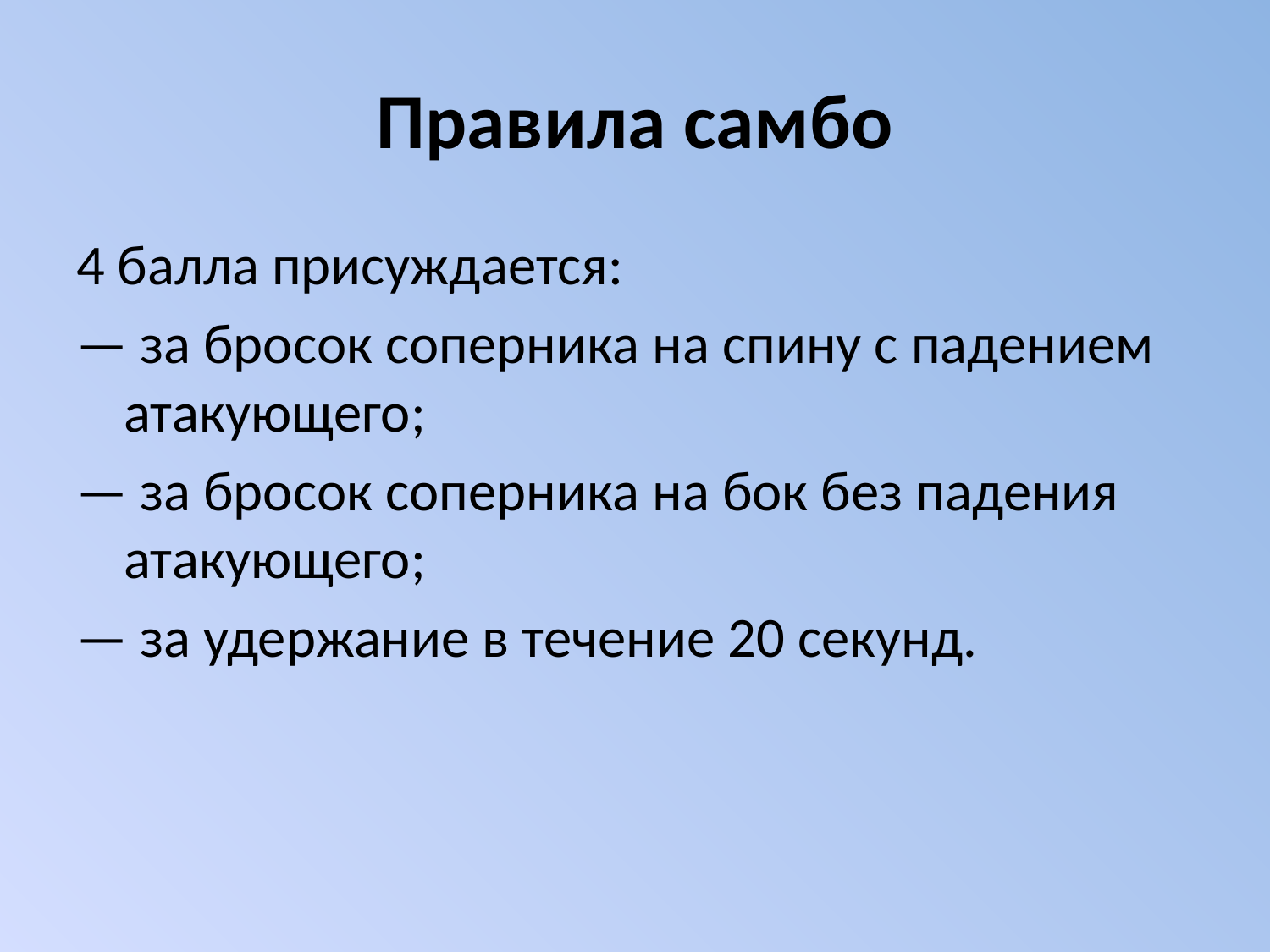

# Правила самбо
4 балла присуждается:
— за бросок соперника на спину с падением атакующего;
— за бросок соперника на бок без падения атакующего;
— за удержание в течение 20 секунд.